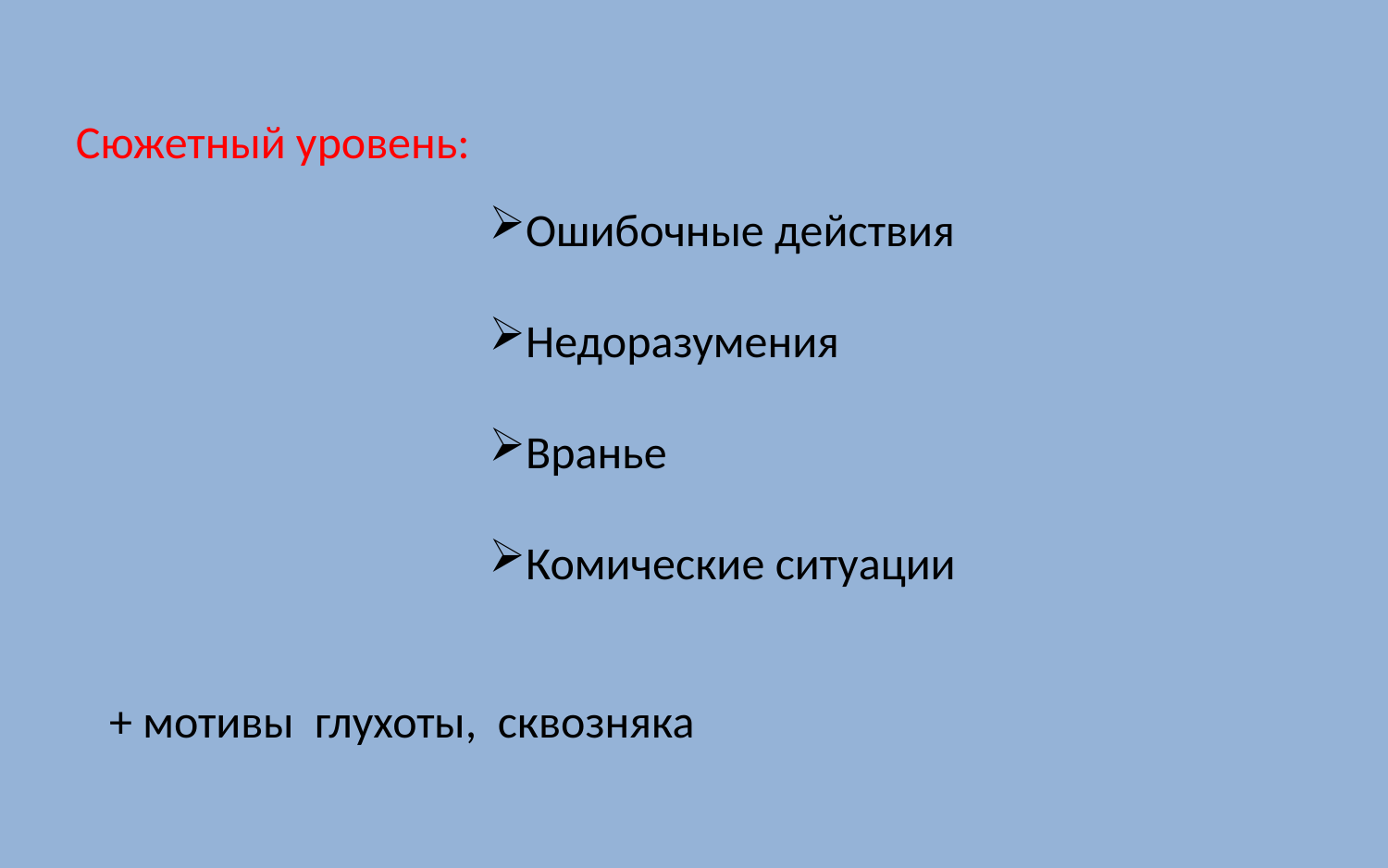

Сюжетный уровень:
Ошибочные действия

Недоразумения

Вранье

Комические ситуации
+ мотивы  глухоты,  сквозняка